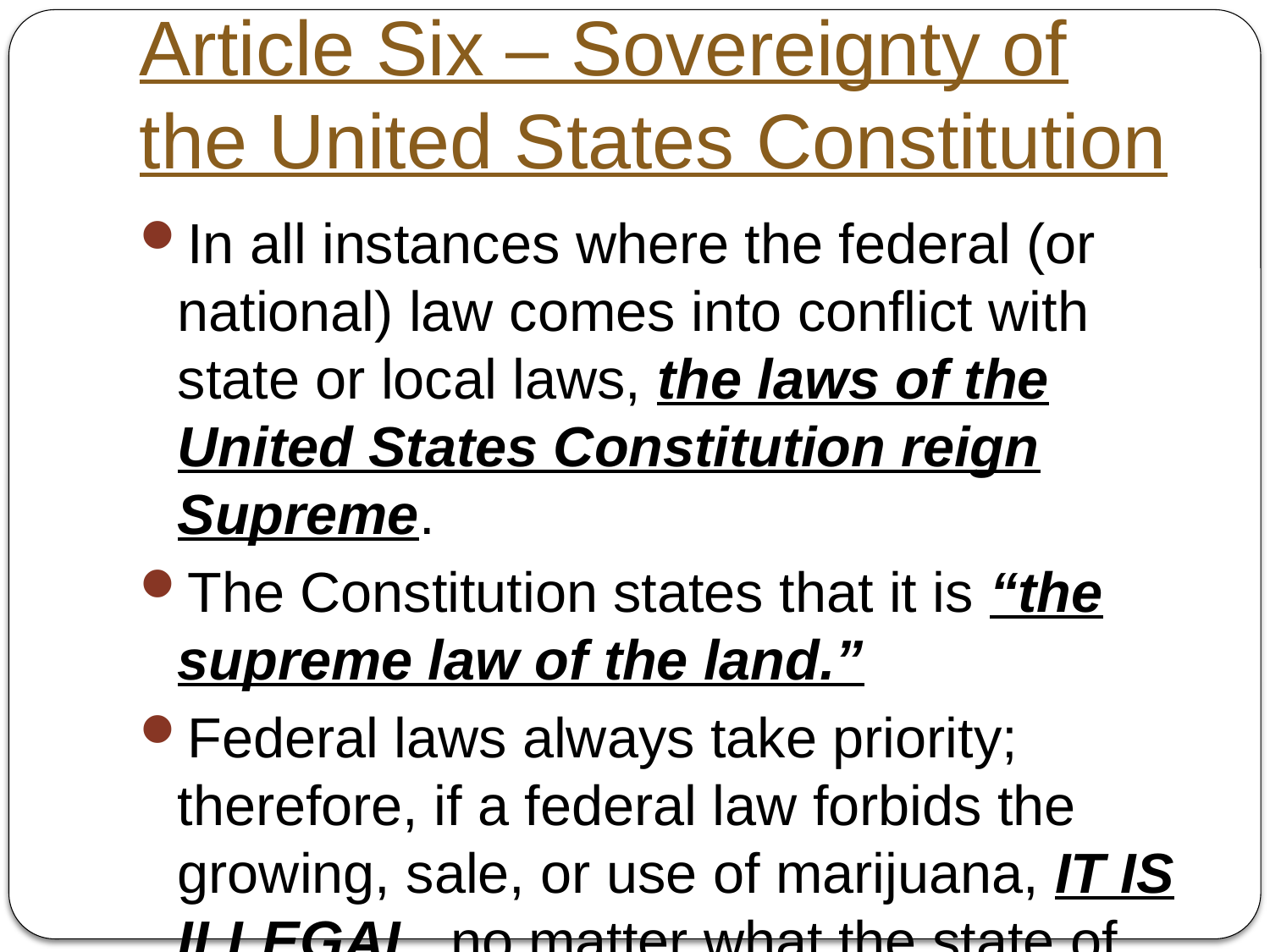

# Article Six – Sovereignty of the United States Constitution
In all instances where the federal (or national) law comes into conflict with state or local laws, the laws of the United States Constitution reign Supreme.
The Constitution states that it is “the supreme law of the land.”
Federal laws always take priority; therefore, if a federal law forbids the growing, sale, or use of marijuana, IT IS ILLEGAL, no matter what the state of Colorado or Oregon says.